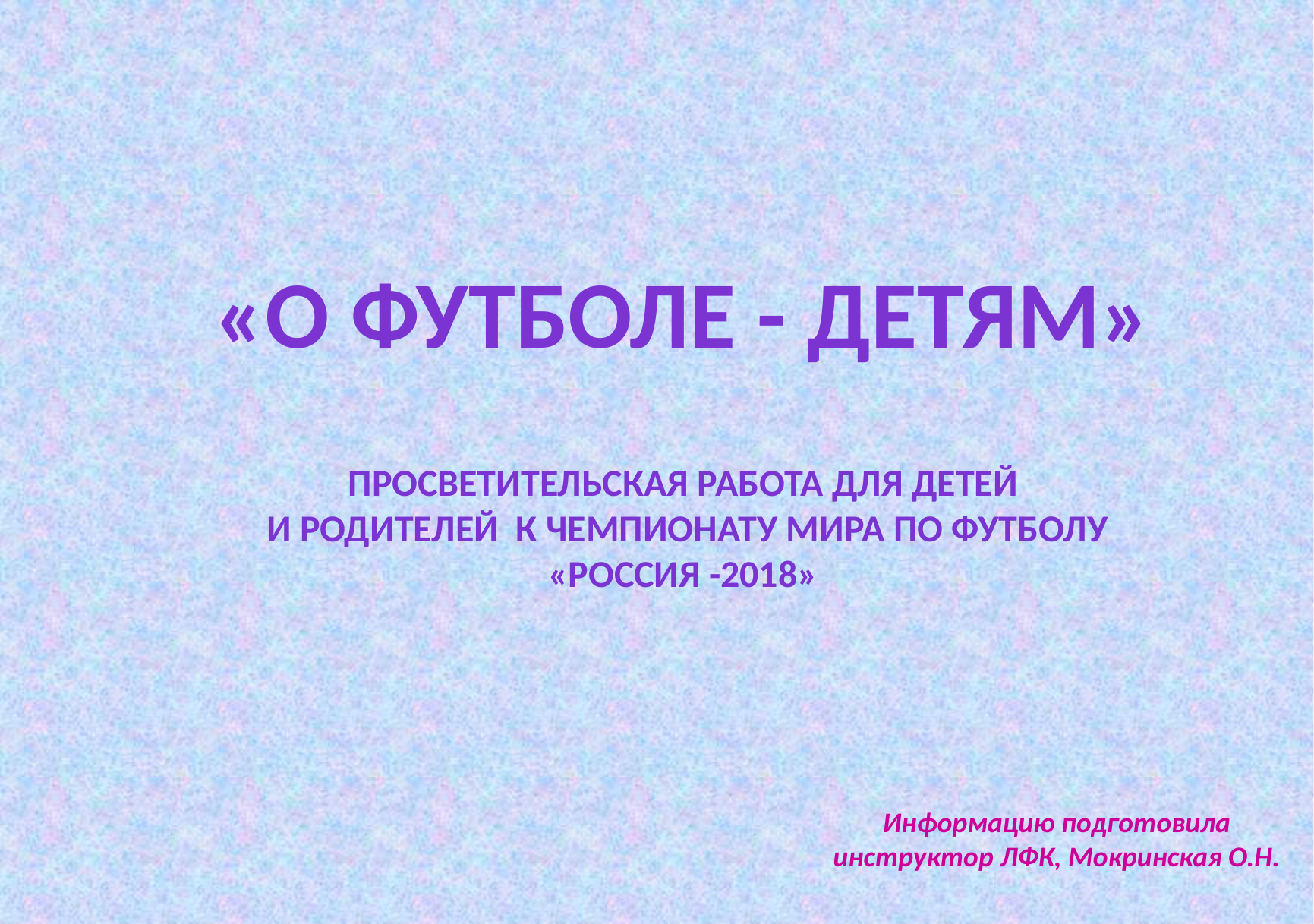

«О футболе - детям»

Просветительская работа Для детей
 и родителей  к Чемпионату мира по футболу
«Россия -2018»
Информацию подготовила
инструктор ЛФК, Мокринская О.Н.